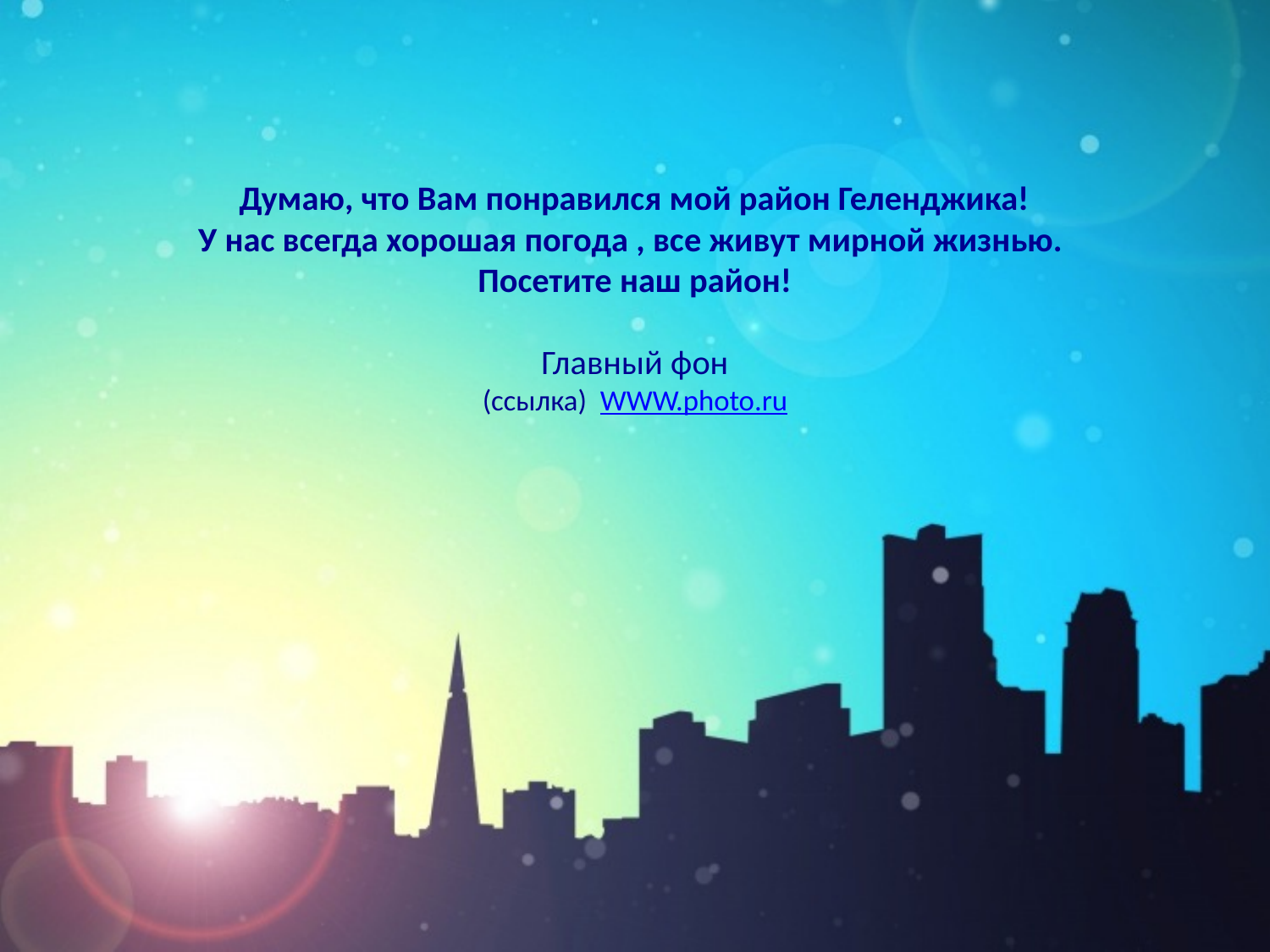

# Думаю, что Вам понравился мой район Геленджика! У нас всегда хорошая погода , все живут мирной жизнью. Посетите наш район! Главный фон (ссылка)  WWW.photo.ru